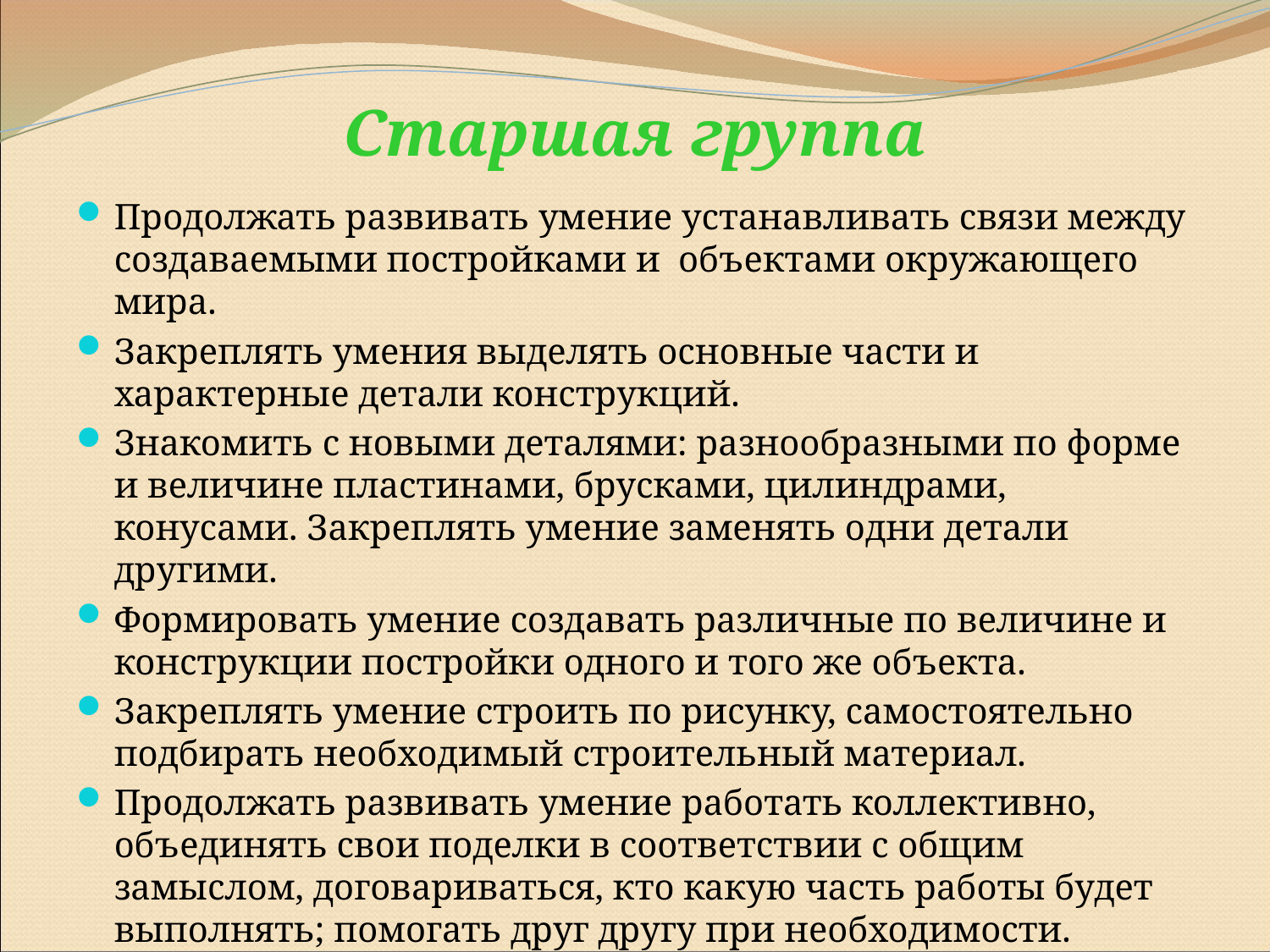

# Старшая группа
Продолжать развивать умение устанавливать связи между создаваемыми постройками и  объектами окружающего мира.
Закреплять умения выделять основные части и характерные детали конструкций.
Знакомить с новыми деталями: разнообразными по форме и величине пластинами, брусками, цилиндрами, конусами. Закреплять умение заменять одни детали другими.
Формировать умение создавать различные по величине и конструкции постройки одного и того же объекта.
Закреплять умение строить по рисунку, самостоятельно подбирать необходимый строительный материал.
Продолжать развивать умение работать коллективно, объединять свои поделки в соответствии с общим замыслом, договариваться, кто какую часть работы будет выполнять; помогать друг другу при необходимости.